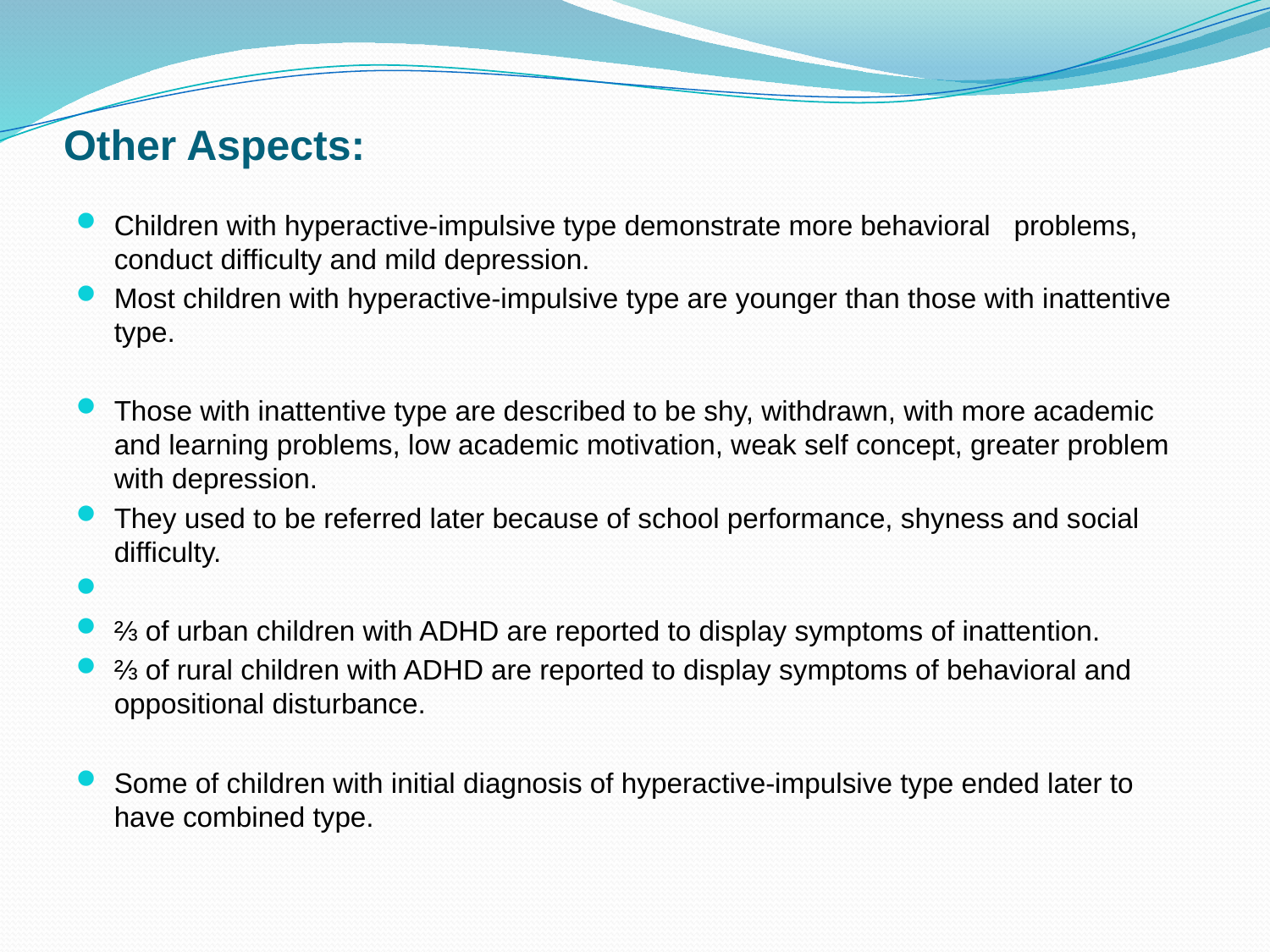

# Other Aspects:
Children with hyperactive-impulsive type demonstrate more behavioral   problems, conduct difficulty and mild depression.
Most children with hyperactive-impulsive type are younger than those with inattentive type.

Those with inattentive type are described to be shy, withdrawn, with more academic and learning problems, low academic motivation, weak self concept, greater problem with depression.
They used to be referred later because of school performance, shyness and social difficulty.

⅔ of urban children with ADHD are reported to display symptoms of inattention.
⅔ of rural children with ADHD are reported to display symptoms of behavioral and oppositional disturbance.

Some of children with initial diagnosis of hyperactive-impulsive type ended later to have combined type.